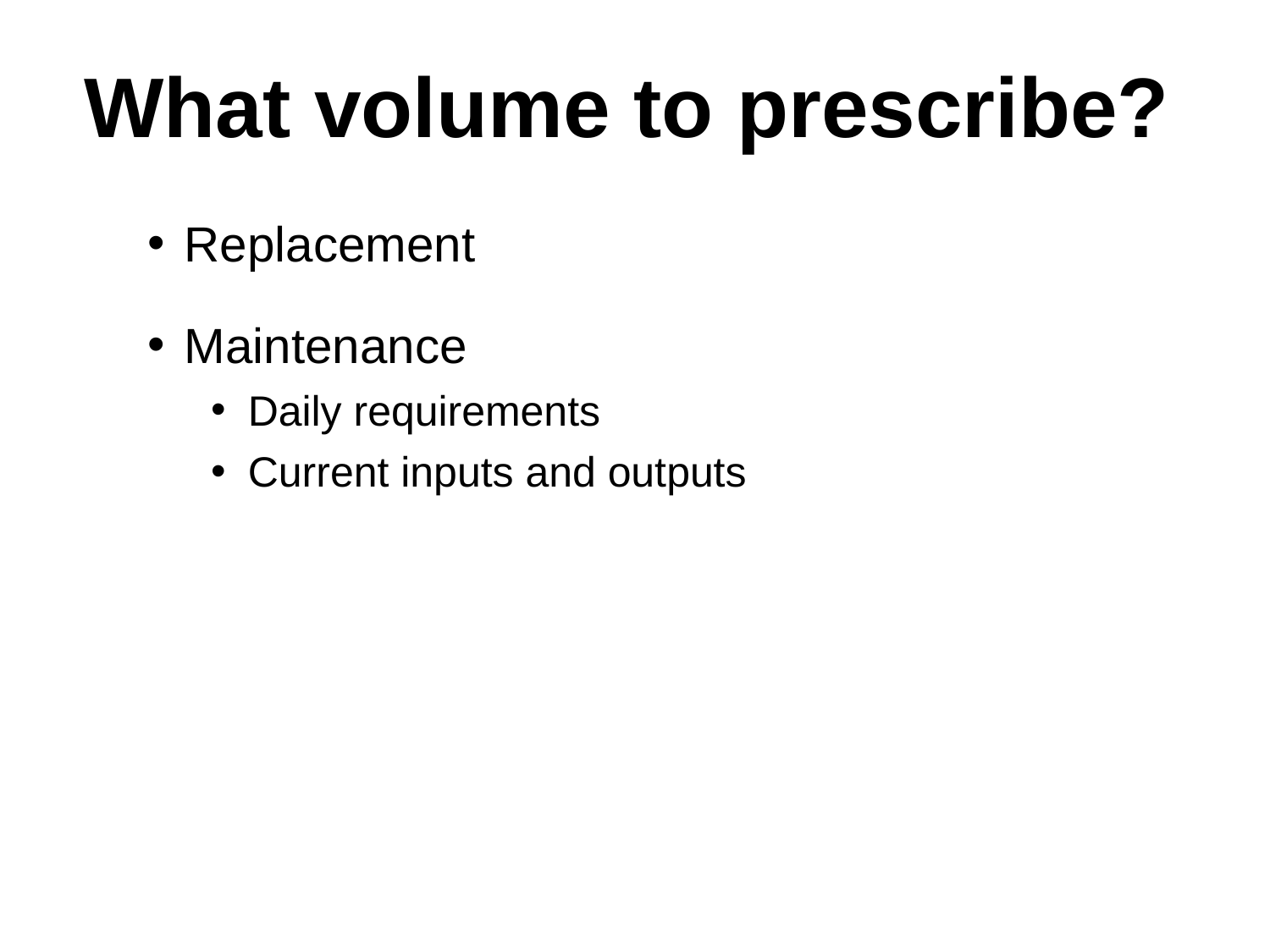

What volume to prescribe?
Replacement

Maintenance
Daily requirements
Current inputs and outputs